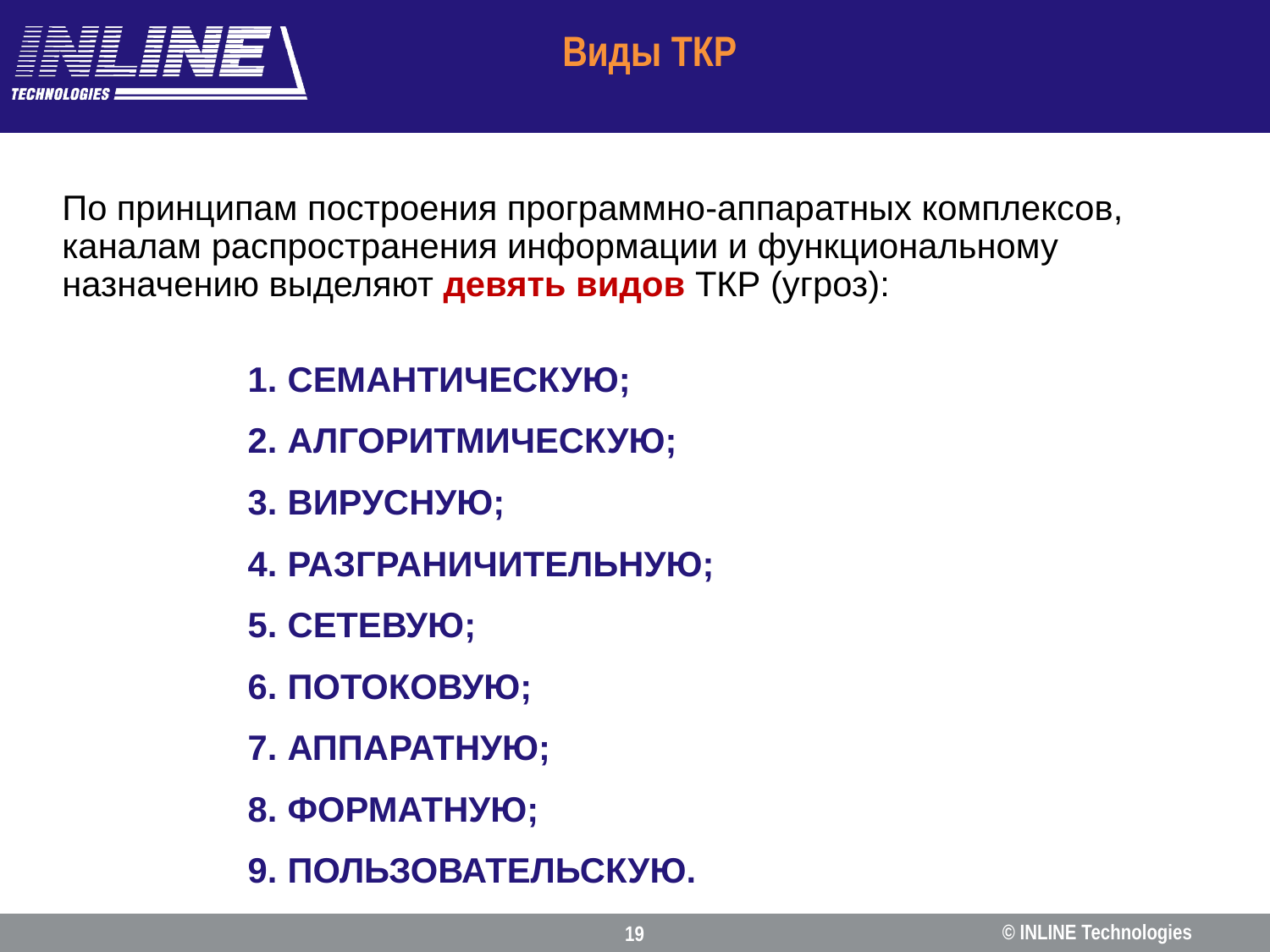

# Виды ТКР
По принципам построения программно-аппаратных комплексов,
каналам распространения информации и функциональному назначению выделяют девять видов ТКР (угроз):
 СЕМАНТИЧЕСКУЮ;
 АЛГОРИТМИЧЕСКУЮ;
 ВИРУСНУЮ;
 РАЗГРАНИЧИТЕЛЬНУЮ;
 СЕТЕВУЮ;
 ПОТОКОВУЮ;
 АППАРАТНУЮ;
 ФОРМАТНУЮ;
 ПОЛЬЗОВАТЕЛЬСКУЮ.
© INLINE Technologies
19